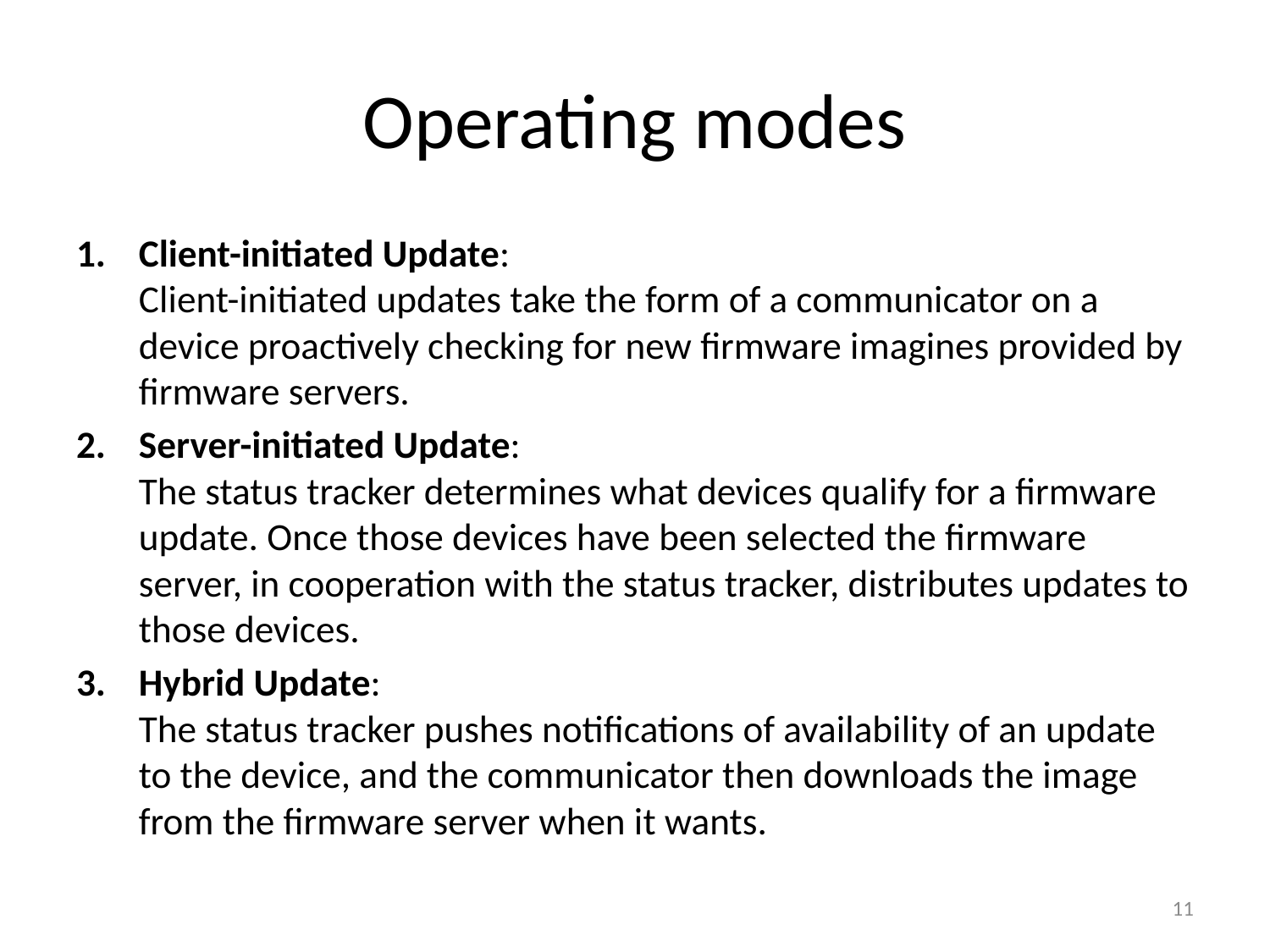

# Operating modes
Client-initiated Update:
Client-initiated updates take the form of a communicator on a device proactively checking for new firmware imagines provided by firmware servers.
Server-initiated Update:
The status tracker determines what devices qualify for a firmware update. Once those devices have been selected the firmware server, in cooperation with the status tracker, distributes updates to those devices.
Hybrid Update:
The status tracker pushes notifications of availability of an update to the device, and the communicator then downloads the image from the firmware server when it wants.

11